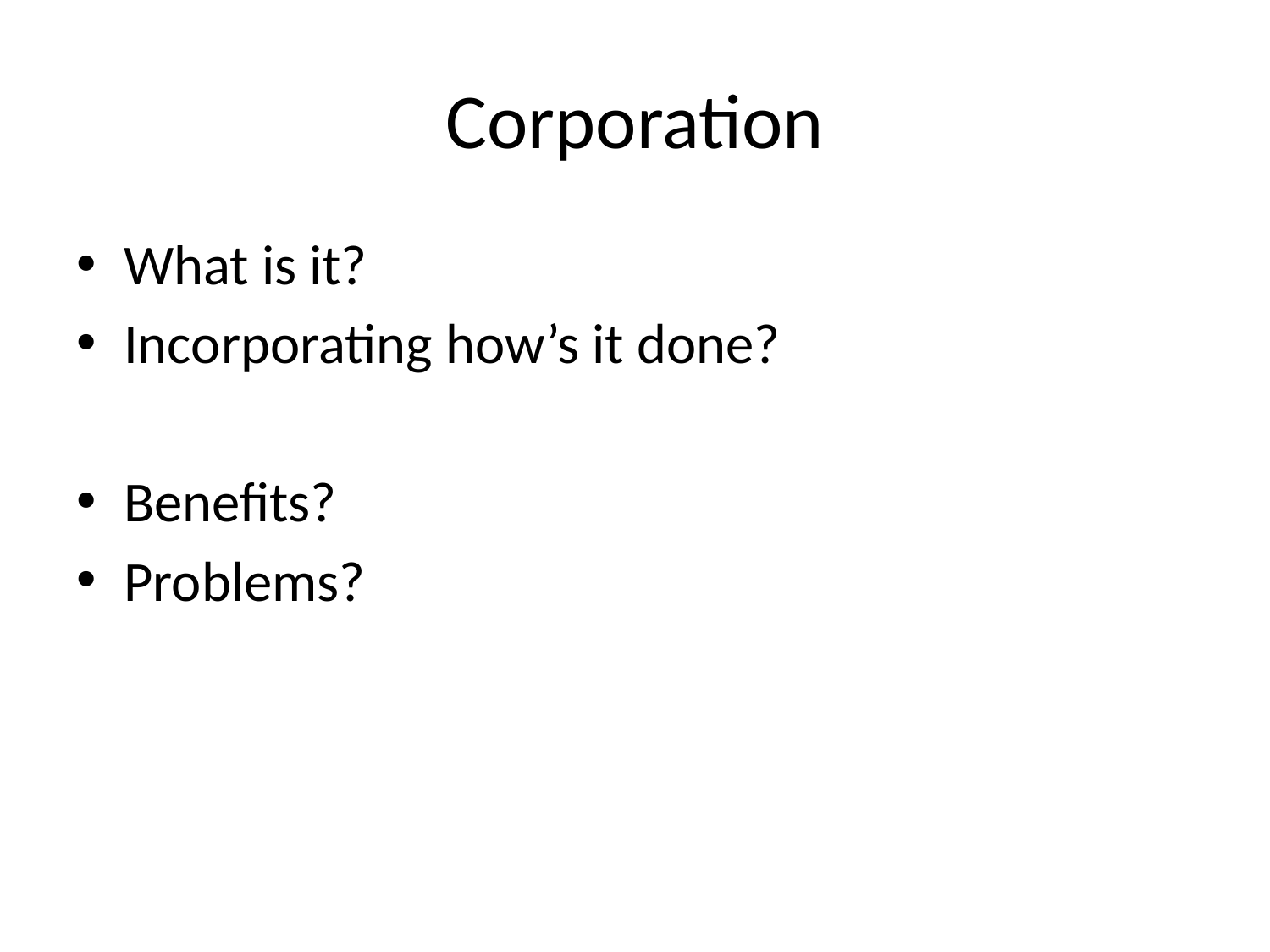

# Corporation
What is it?
Incorporating how’s it done?

Benefits?
Problems?